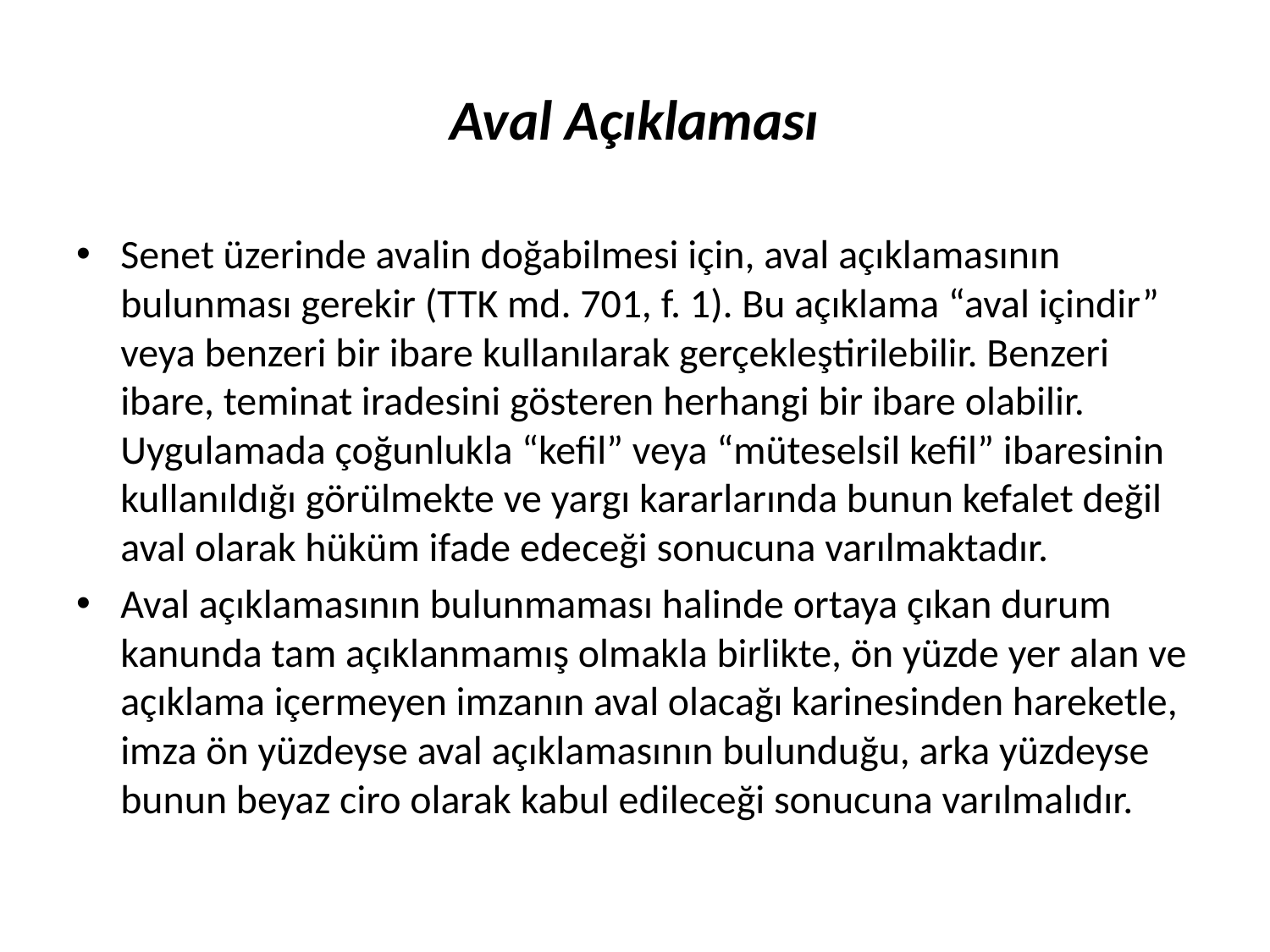

# Aval Açıklaması
Senet üzerinde avalin doğabilmesi için, aval açıklamasının bulunması gerekir (TTK md. 701, f. 1). Bu açıklama “aval içindir” veya benzeri bir ibare kullanılarak gerçekleştirilebilir. Benzeri ibare, teminat iradesini gösteren herhangi bir ibare olabilir. Uygulamada çoğunlukla “kefil” veya “müteselsil kefil” ibaresinin kullanıldığı görülmekte ve yargı kararlarında bunun kefalet değil aval olarak hüküm ifade edeceği sonucuna varılmaktadır.
Aval açıklamasının bulunmaması halinde ortaya çıkan durum kanunda tam açıklanmamış olmakla birlikte, ön yüzde yer alan ve açıklama içermeyen imzanın aval olacağı karinesinden hareketle, imza ön yüzdeyse aval açıklamasının bulunduğu, arka yüzdeyse bunun beyaz ciro olarak kabul edileceği sonucuna varılmalıdır.